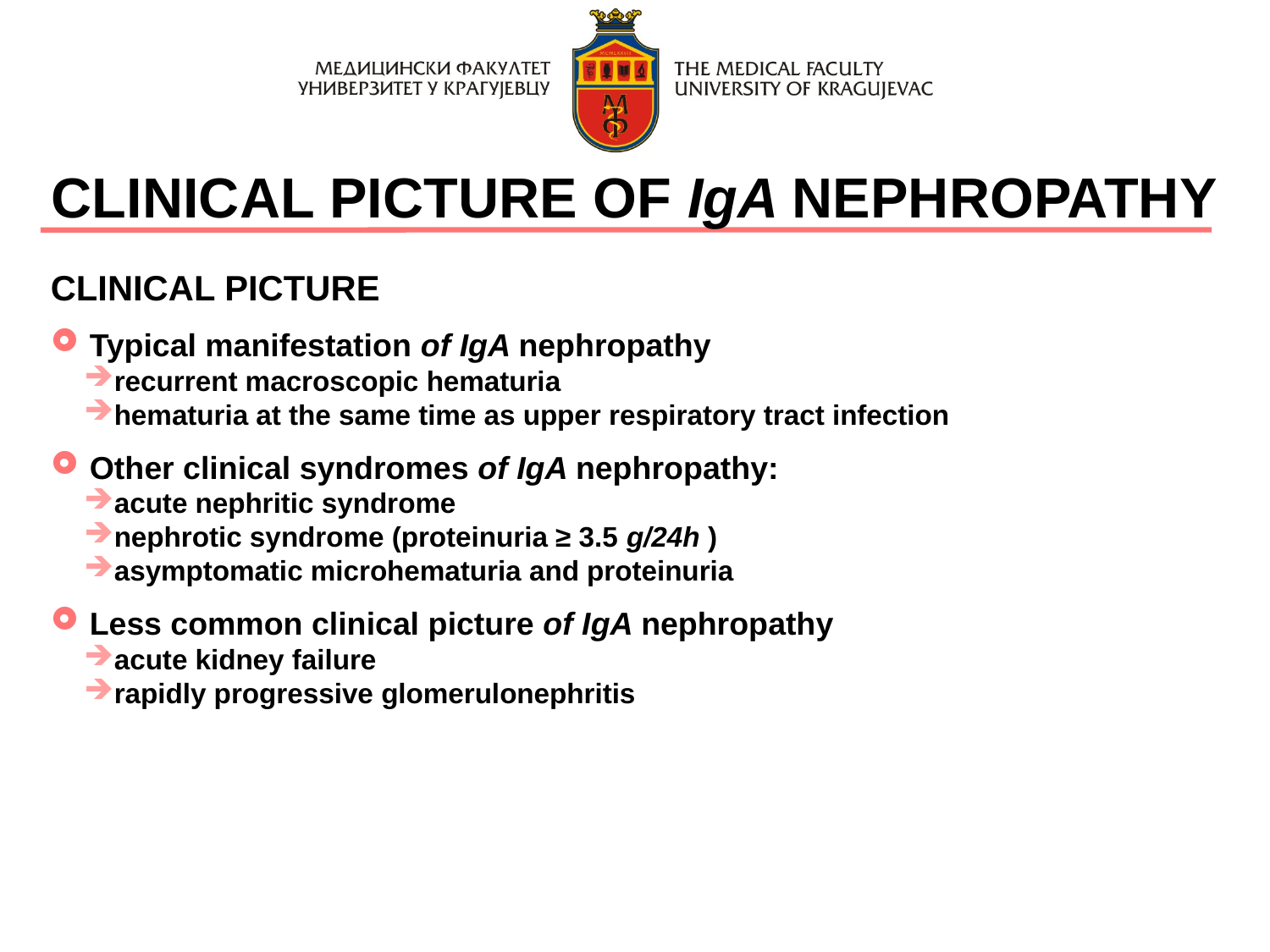

CLINICAL PICTURE OF IgA NEPHROPATHY
CLINICAL PICTURE

 Typical manifestation of IgA nephropathy
recurrent macroscopic hematuria
hematuria at the same time as upper respiratory tract infection

 Other clinical syndromes of IgA nephropathy:
acute nephritic syndrome
nephrotic syndrome (proteinuria ≥ 3.5 g/24h )
asymptomatic microhematuria and proteinuria

 Less common clinical picture of IgA nephropathy
acute kidney failure
rapidly progressive glomerulonephritis